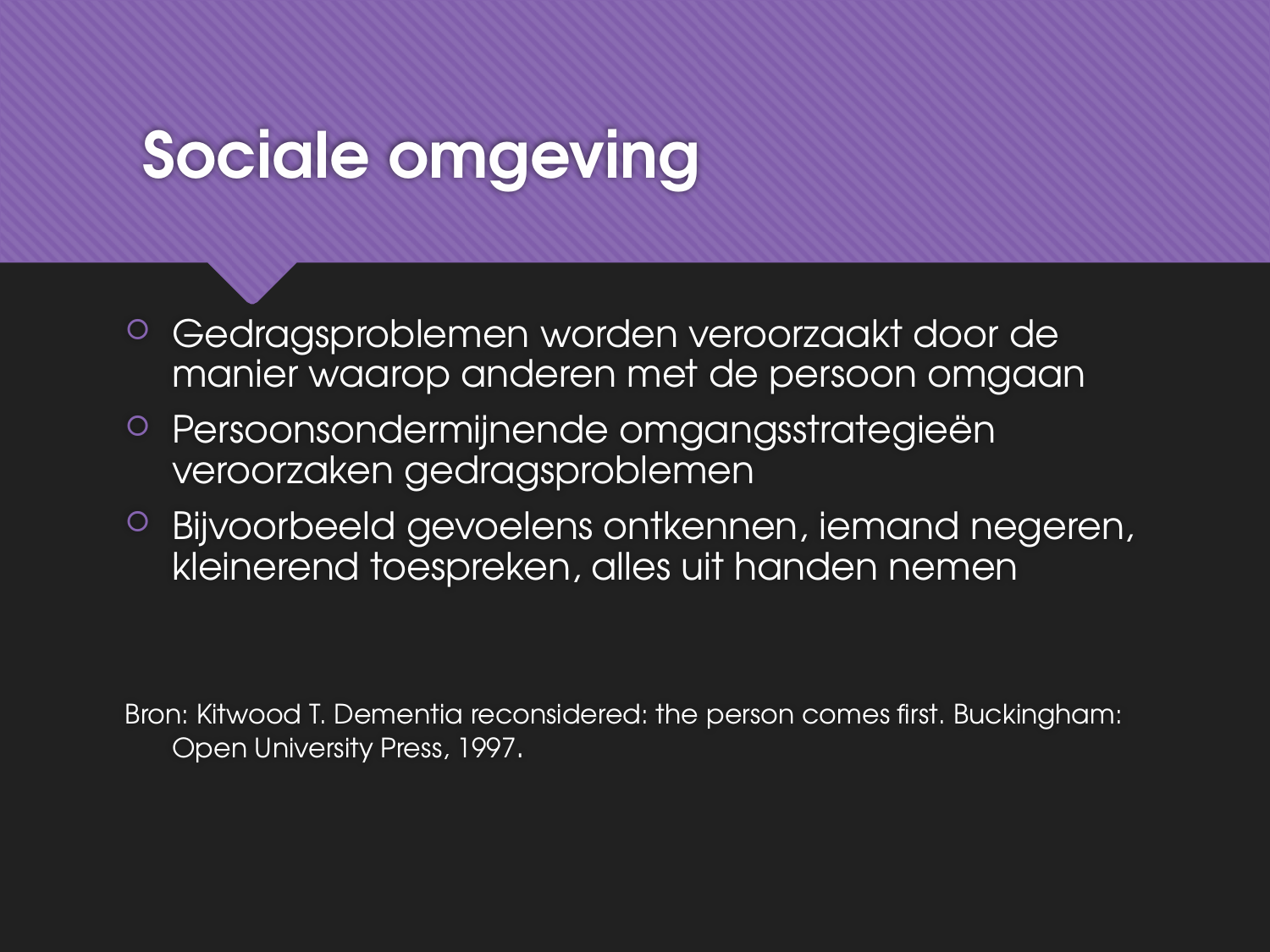

# Sociale omgeving
Gedragsproblemen worden veroorzaakt door de manier waarop anderen met de persoon omgaan
Persoonsondermijnende omgangsstrategieën veroorzaken gedragsproblemen
Bijvoorbeeld gevoelens ontkennen, iemand negeren, kleinerend toespreken, alles uit handen nemen

Bron: Kitwood T. Dementia reconsidered: the person comes first. Buckingham: Open University Press, 1997.